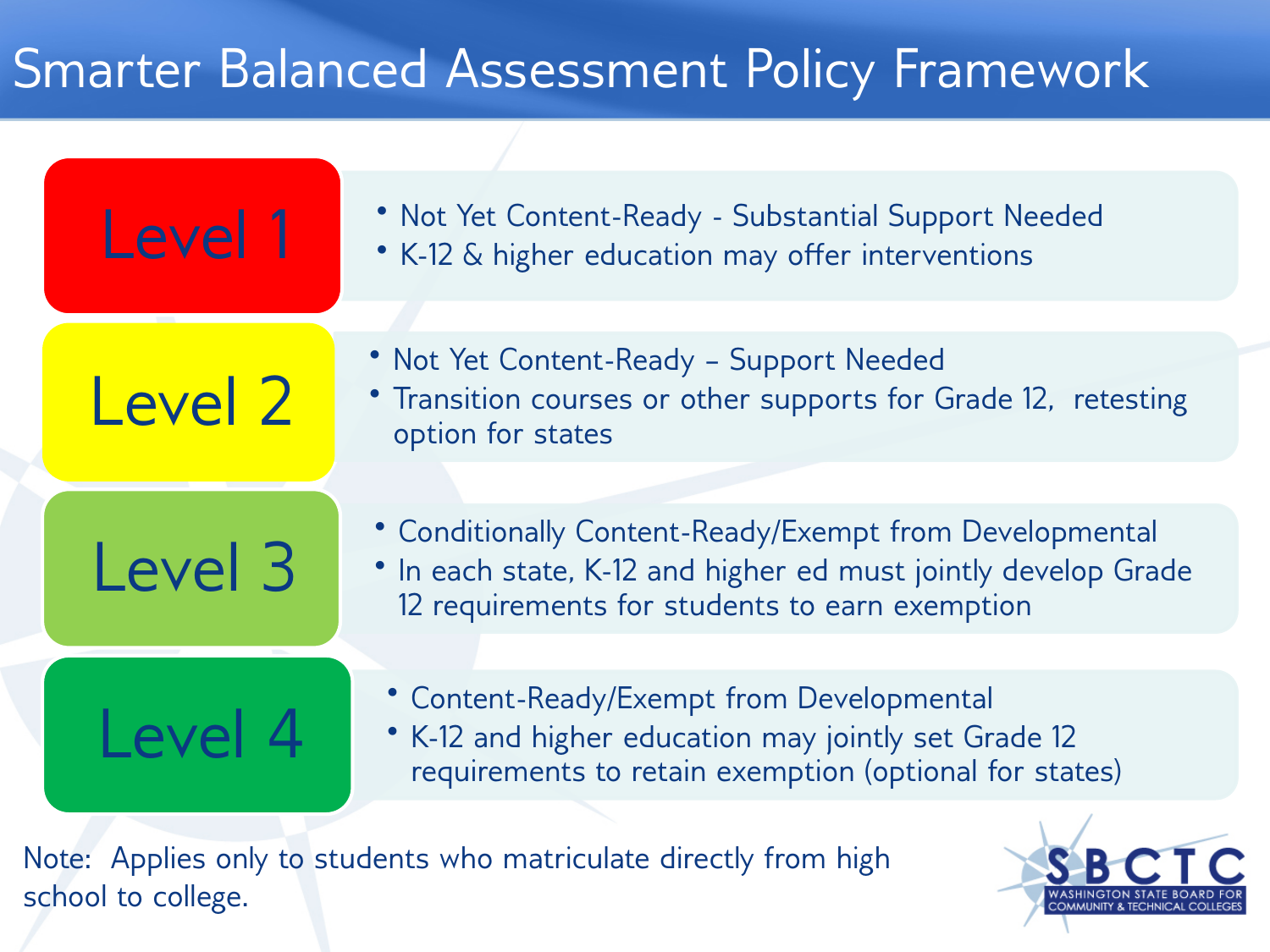

# Smarter Balanced Assessment Policy Framework
Not Yet Content-Ready - Substantial Support Needed
K-12 & higher education may offer interventions
Level 1
Not Yet Content-Ready – Support Needed
Transition courses or other supports for Grade 12,  retesting option for states
Level 2
Conditionally Content-Ready/Exempt from Developmental
In each state, K-12 and higher ed must jointly develop Grade 12 requirements for students to earn exemption
Level 3
Content-Ready/Exempt from Developmental
K-12 and higher education may jointly set Grade 12 requirements to retain exemption (optional for states)
Level 4
Note:  Applies only to students who matriculate directly from high school to college.